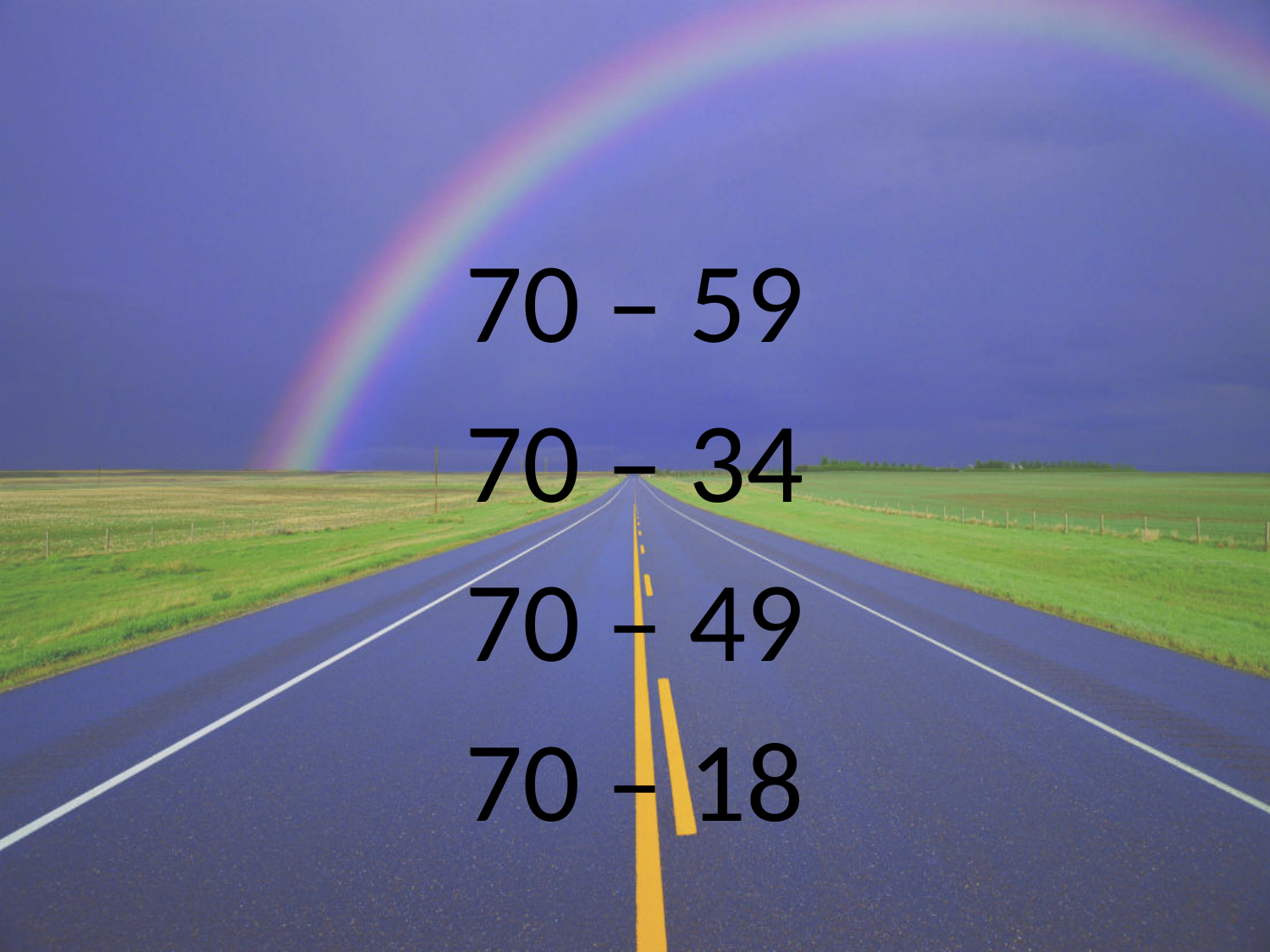

70 – 59
70 – 34
70 – 49
70 – 18